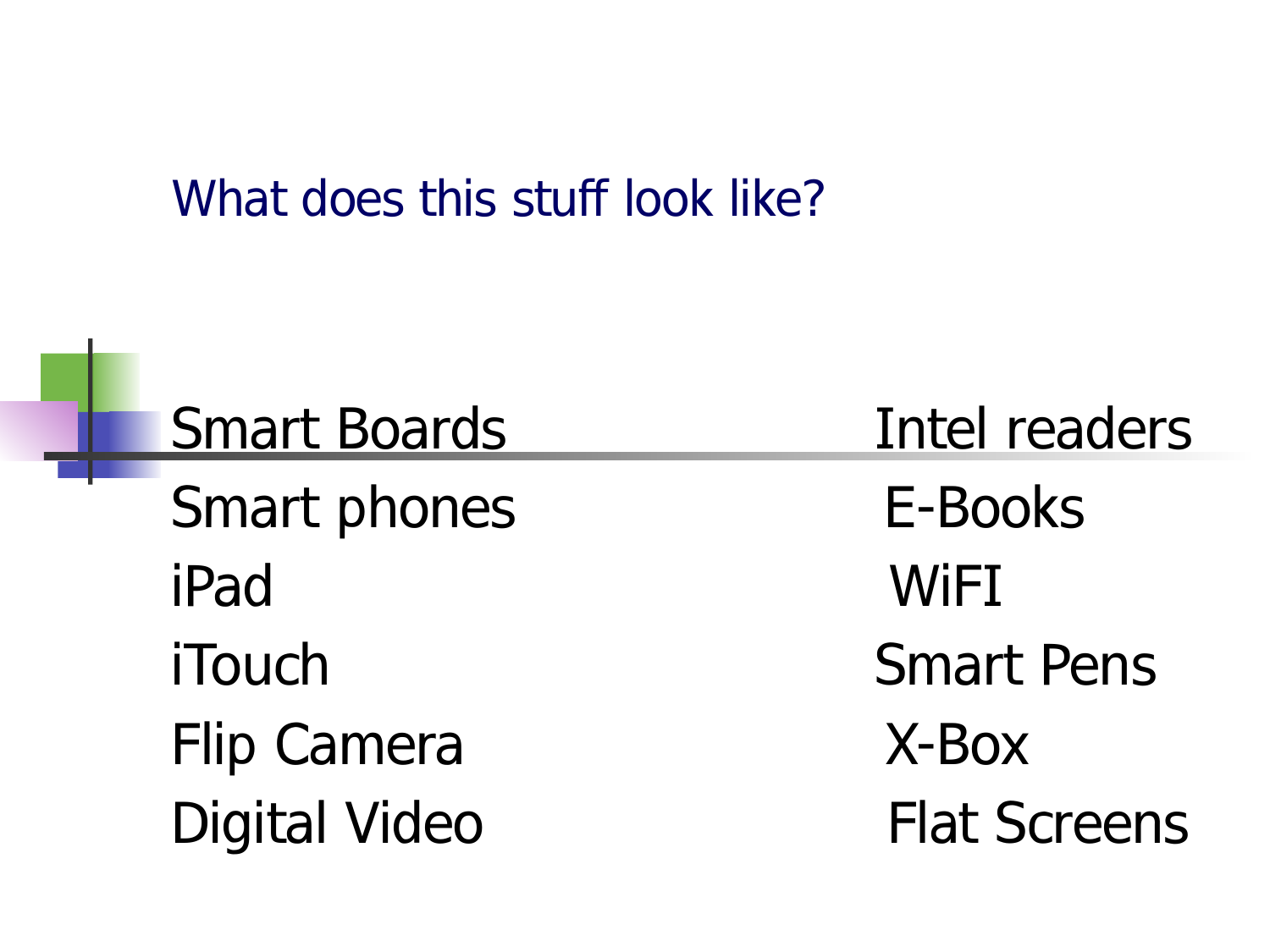

What does this stuff look like?

Smart Boards                     Intel readers
Smart phones                     E-Books
iPad                                   WiFI
iTouch                               Smart Pens
Flip Camera                        X-Box
Digital Video                       Flat Screens